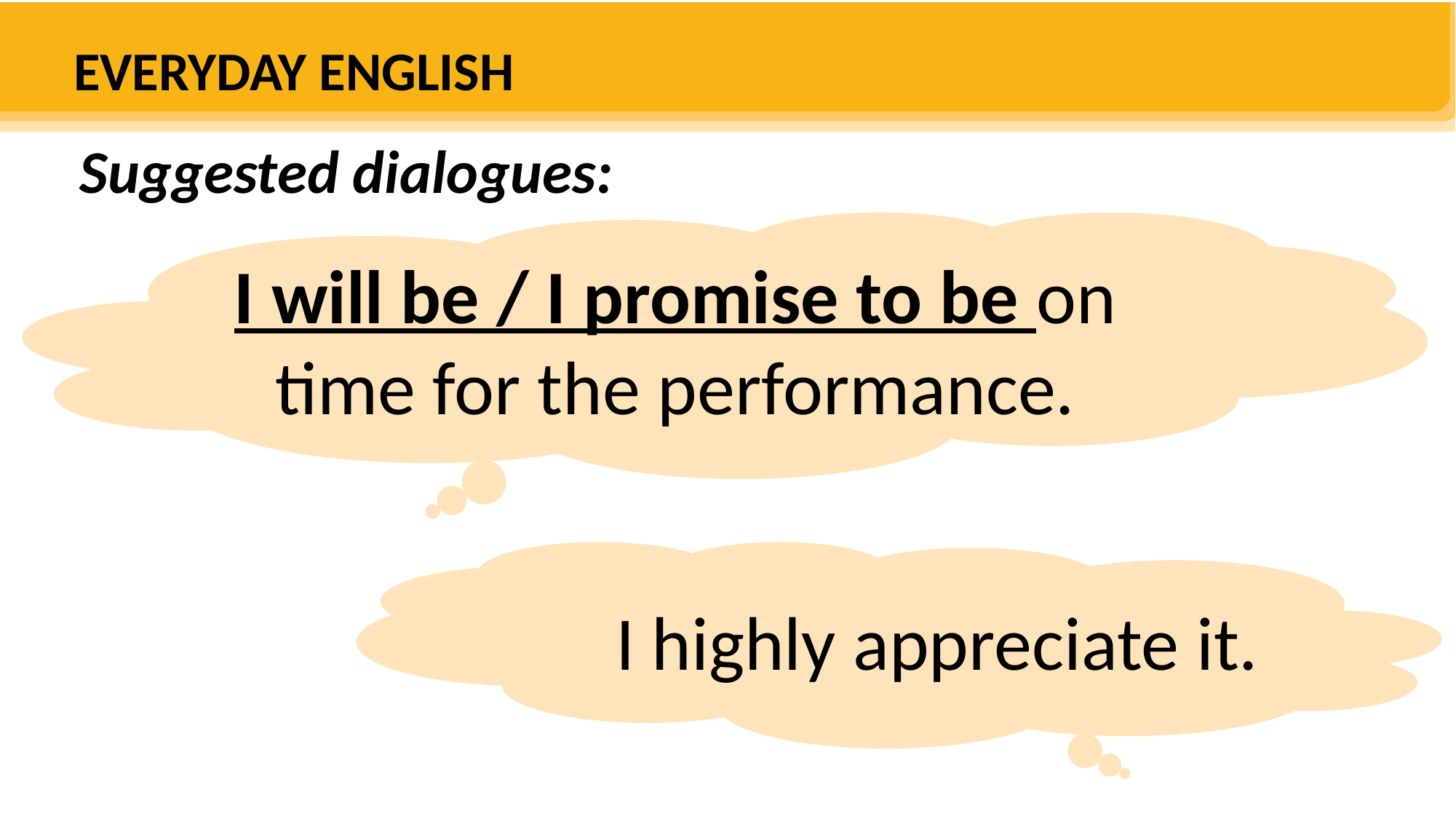

EVERYDAY ENGLISH
Suggested dialogues:
I will be / I promise to be on time for the performance.
I highly appreciate it.